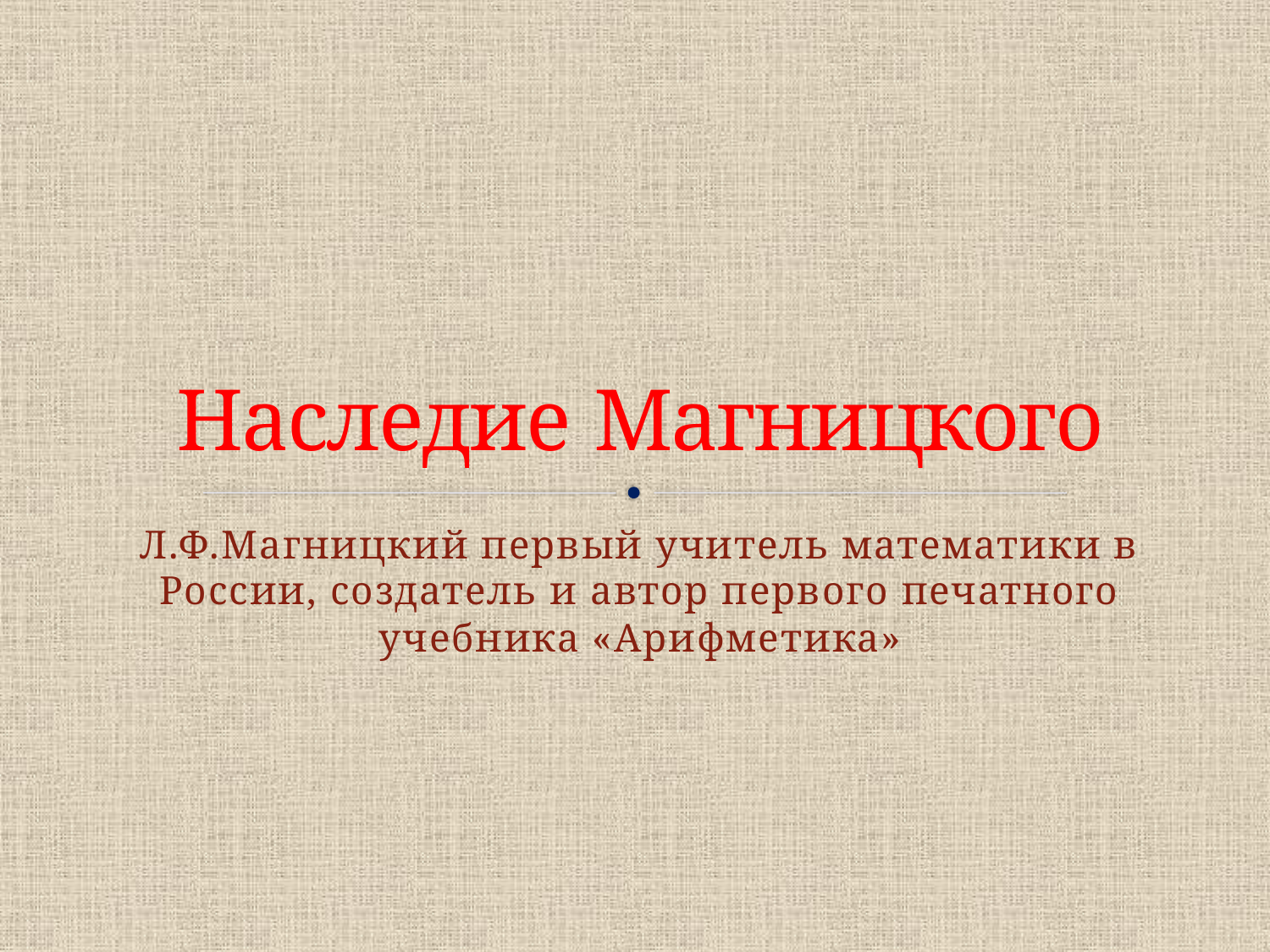

# Наследие Магницкого
Л.Ф.Магницкий первый учитель математики в России, создатель и автор первого печатного учебника «Арифметика»